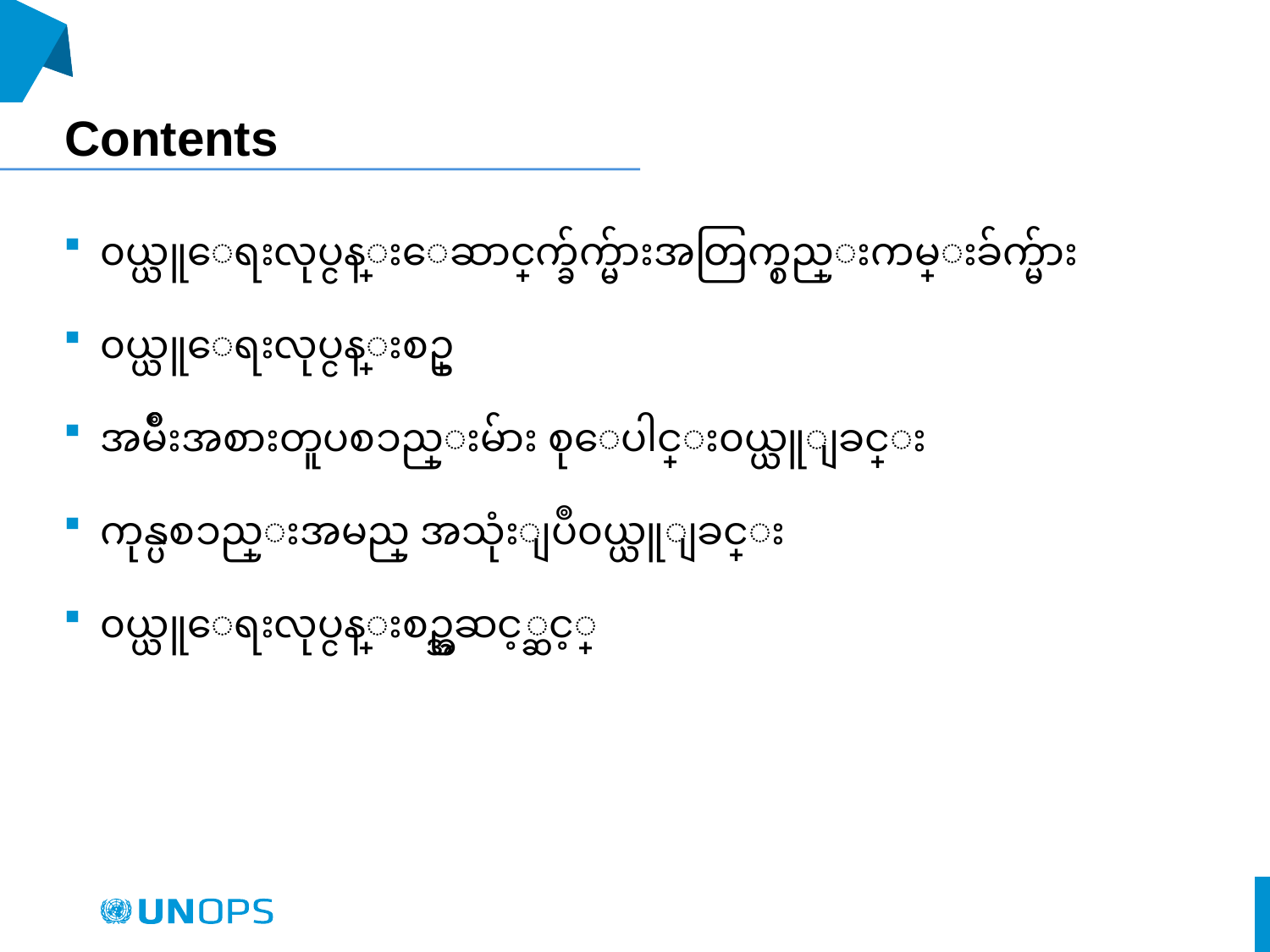

# Contents
၀ယ္ယူေရးလုပ္ငန္းေဆာင္ရြက္ခ်က္မ်ားအတြက္စည္းကမ္းခ်က္မ်ား
၀ယ္ယူေရးလုပ္ငန္းစဥ္
အမ်ိဳးအစားတူပစၥည္းမ်ား စုေပါင္း၀ယ္ယူျခင္း
ကုန္ပစၥည္းအမည္ အသုံးျပဳ၀ယ္ယူျခင္း
၀ယ္ယူေရးလုပ္ငန္းစဥ္အဆင့္ဆင့္